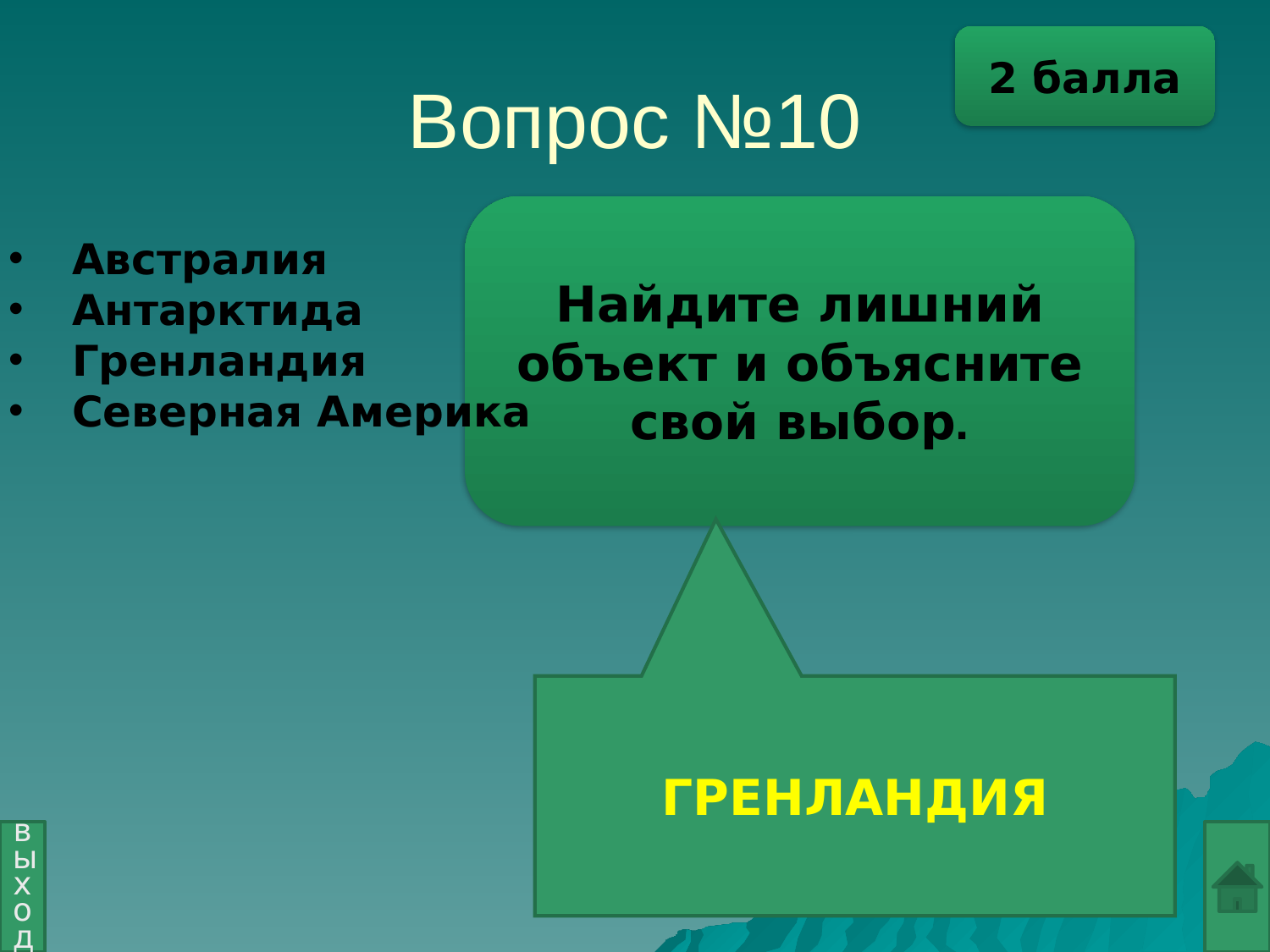

2 балла
# Вопрос №10
Найдите лишний объект и объясните свой выбор.
Австралия
Антарктида
Гренландия
Северная Америка
ГРЕНЛАНДИЯ
выход